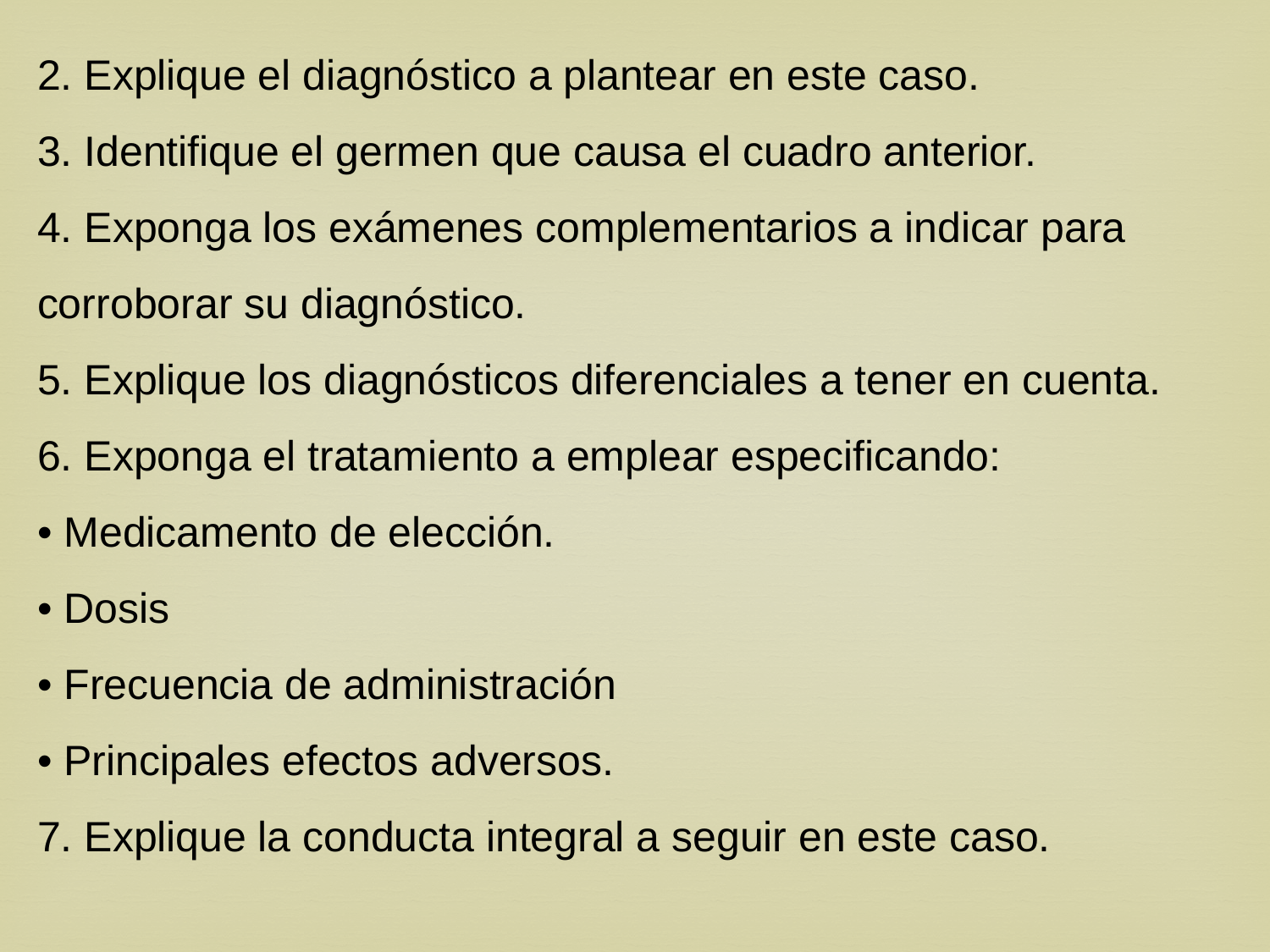

2. Explique el diagnóstico a plantear en este caso.
3. Identifique el germen que causa el cuadro anterior.
4. Exponga los exámenes complementarios a indicar para corroborar su diagnóstico.
5. Explique los diagnósticos diferenciales a tener en cuenta.
6. Exponga el tratamiento a emplear especificando:
• Medicamento de elección.
• Dosis
• Frecuencia de administración
• Principales efectos adversos.
7. Explique la conducta integral a seguir en este caso.